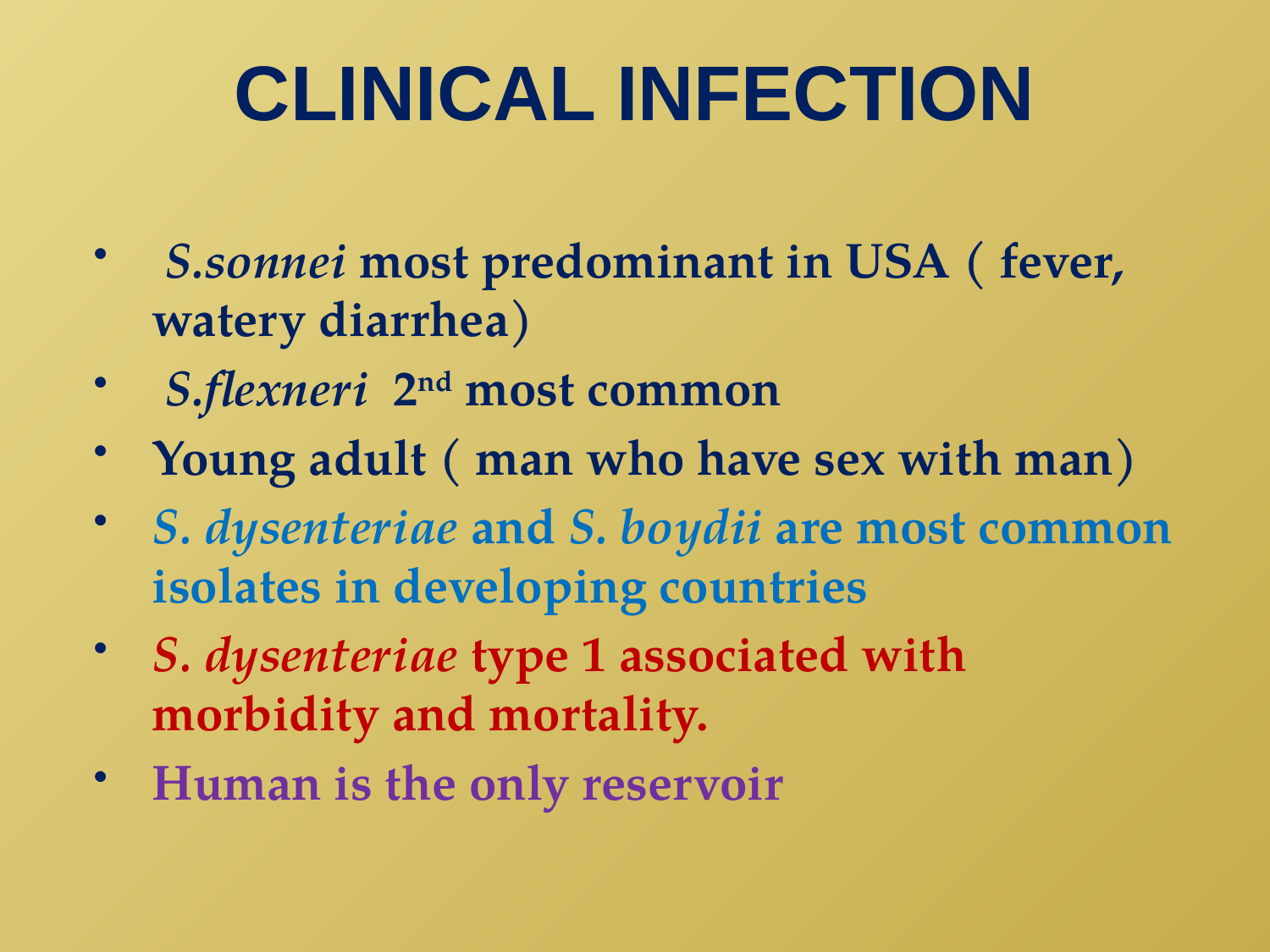

# CLINICAL INFECTION
 S.sonnei most predominant in USA ( fever, watery diarrhea)
 S.flexneri  2nd most common
Young adult ( man who have sex with man)
S. dysenteriae and S. boydii are most common isolates in developing countries
S. dysenteriae type 1 associated with morbidity and mortality.
Human is the only reservoir